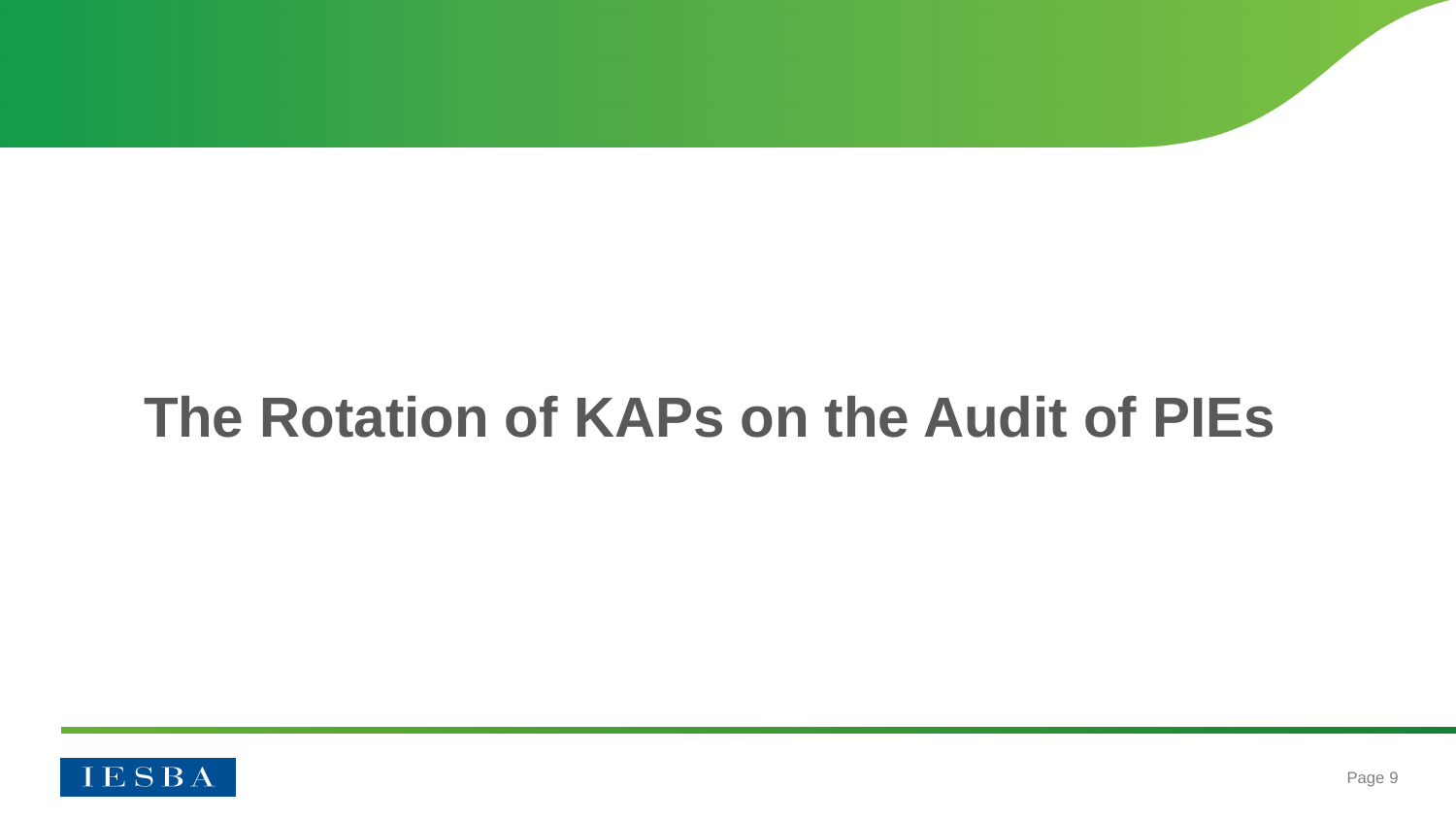

The Rotation of KAPs on the Audit of PIEs